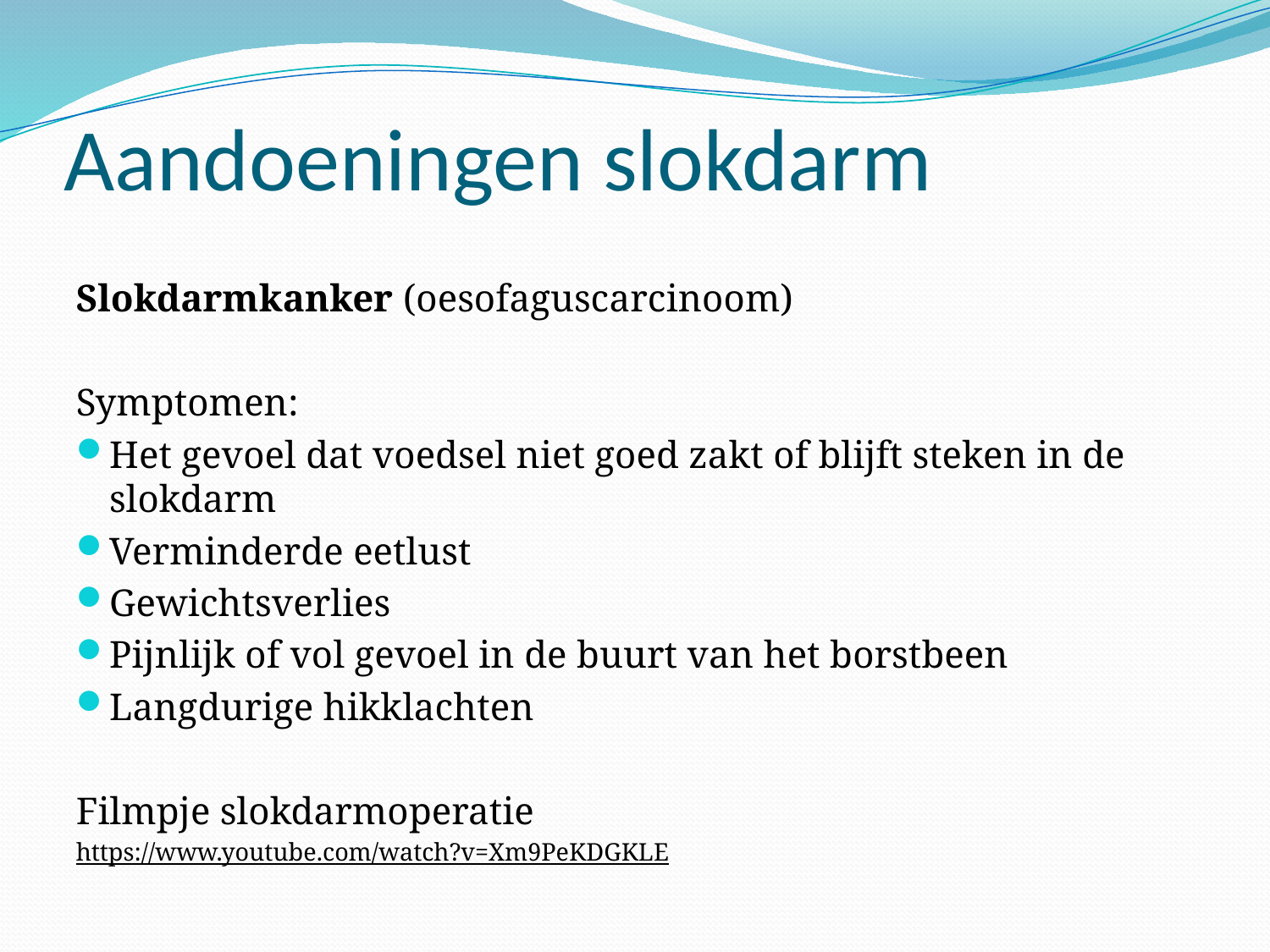

# Aandoeningen slokdarm
Slokdarmkanker (oesofaguscarcinoom)

Symptomen:
Het gevoel dat voedsel niet goed zakt of blijft steken in de slokdarm
Verminderde eetlust
Gewichtsverlies
Pijnlijk of vol gevoel in de buurt van het borstbeen
Langdurige hikklachten

Filmpje slokdarmoperatie
https://www.youtube.com/watch?v=Xm9PeKDGKLE